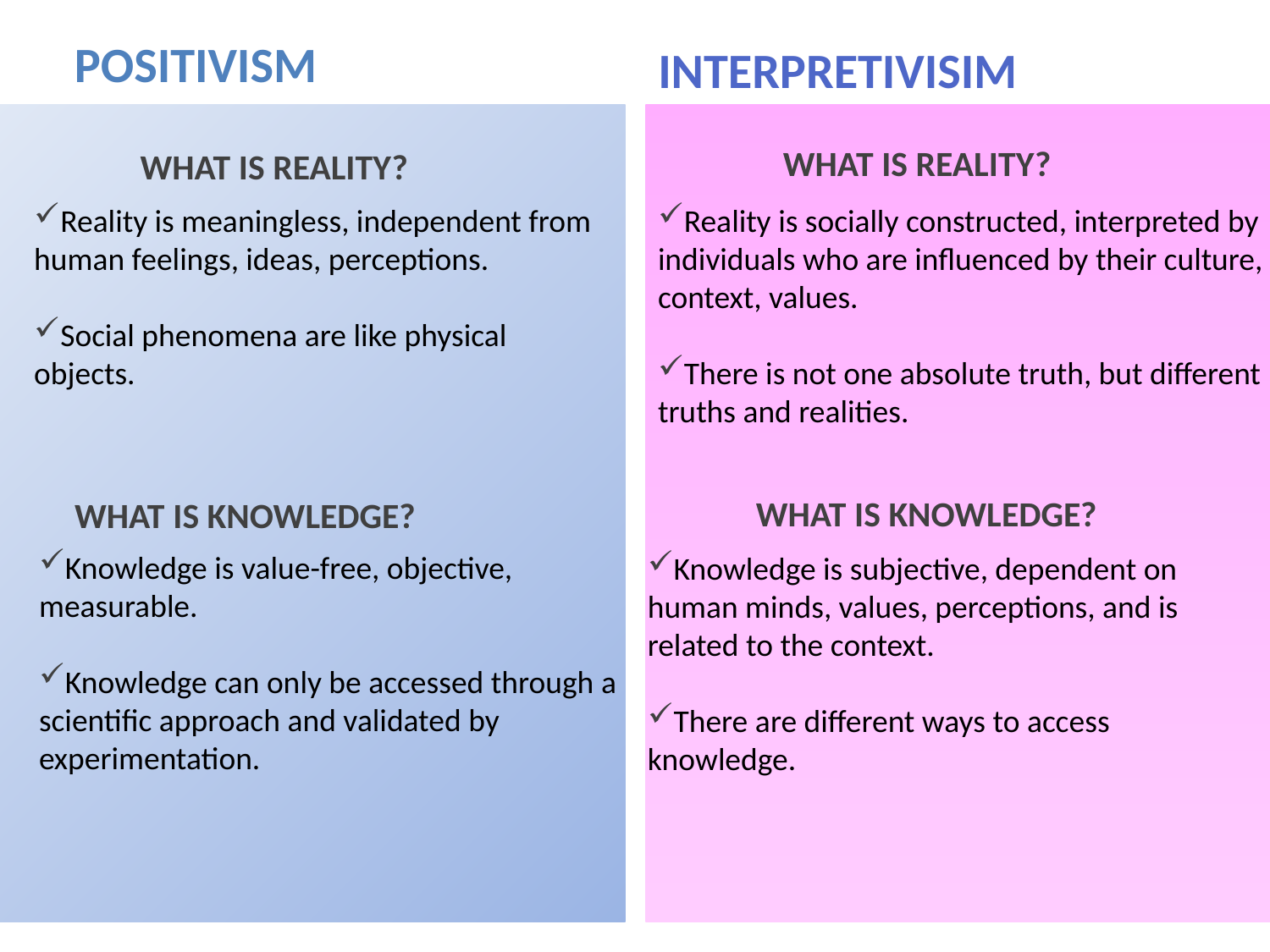

INTERPRETIVISIM
POSITIVISM

WHAT IS REALITY?
WHAT IS REALITY?
Reality is meaningless, independent from human feelings, ideas, perceptions.

Social phenomena are like physical objects.

Reality is socially constructed, interpreted by individuals who are influenced by their culture, context, values.

There is not one absolute truth, but different truths and realities.

WHAT IS KNOWLEDGE?
WHAT IS KNOWLEDGE?
Knowledge is value-free, objective, measurable.

Knowledge can only be accessed through a scientific approach and validated by experimentation.

Knowledge is subjective, dependent on human minds, values, perceptions, and is related to the context.

There are different ways to access knowledge.